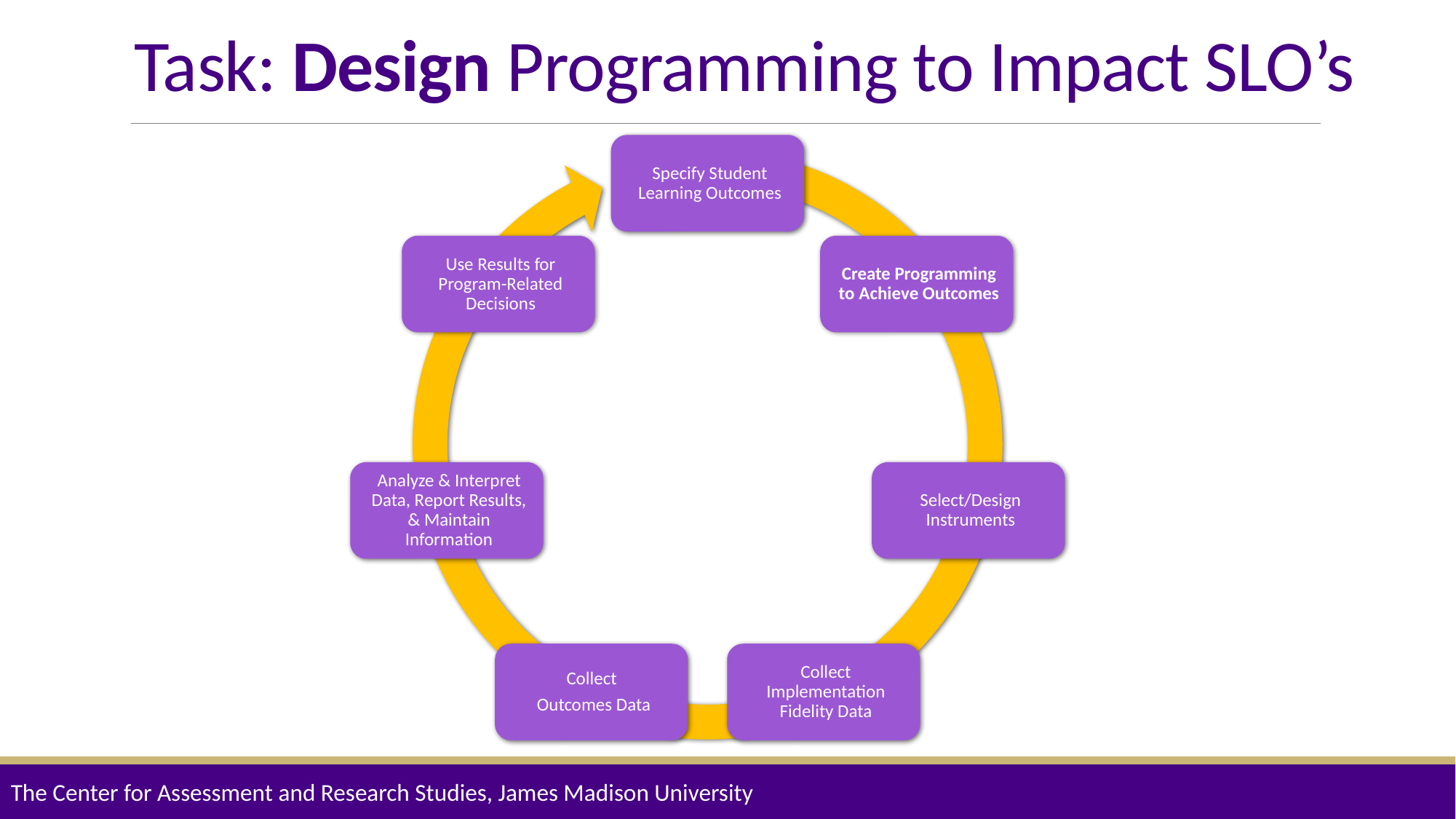

# Task: Design Programming to Impact SLO’s
Specify Student Learning Outcomes
Create Programming to Achieve Outcomes
Select/Design Instruments
Collect Implementation Fidelity Data
Collect
Outcomes Data
Analyze & Interpret Data, Report Results, & Maintain Information
Use Results for Program-Related Decisions
The Center for Assessment and Research Studies, James Madison University